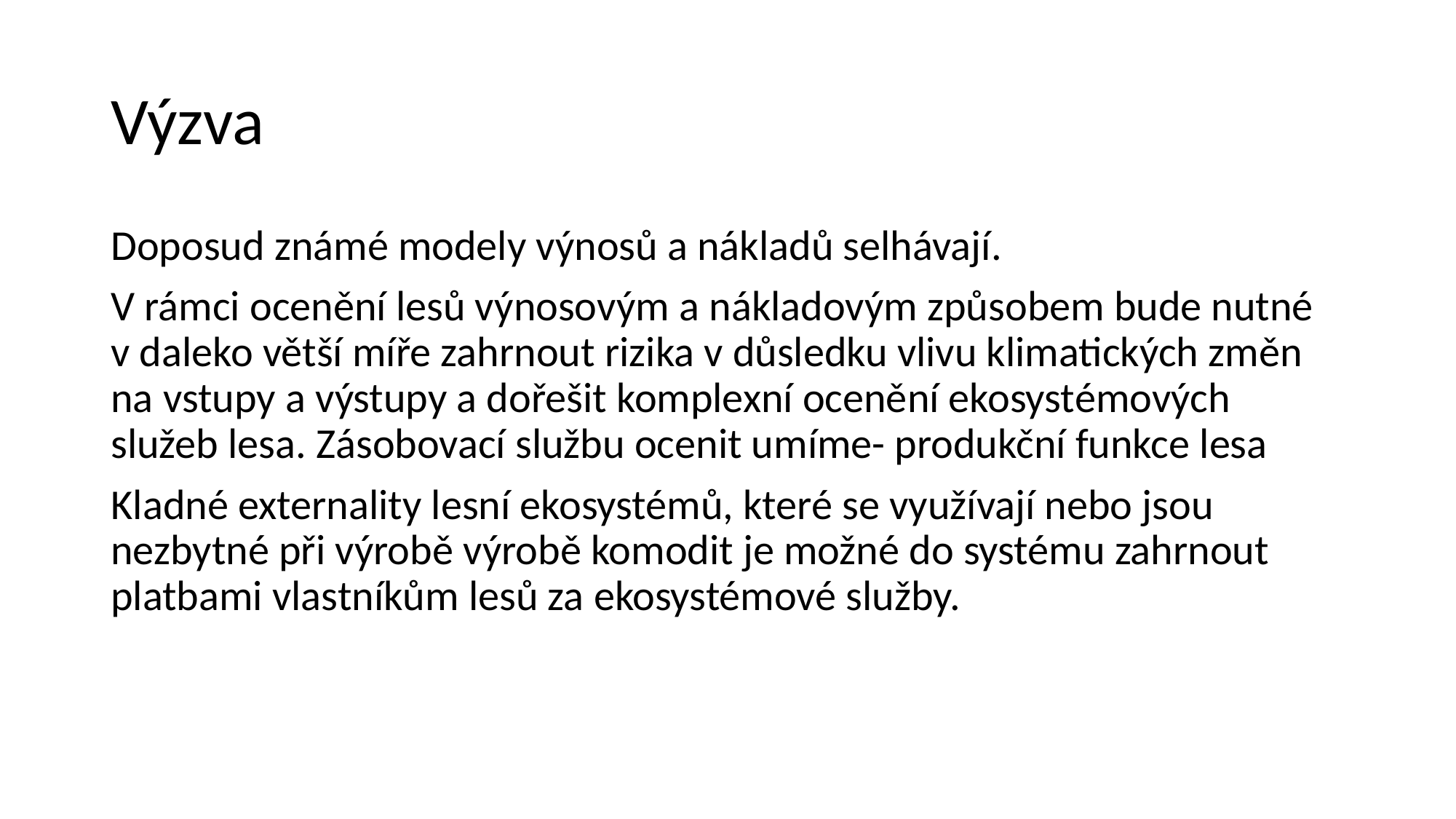

# Výzva
Doposud známé modely výnosů a nákladů selhávají.
V rámci ocenění lesů výnosovým a nákladovým způsobem bude nutné v daleko větší míře zahrnout rizika v důsledku vlivu klimatických změn na vstupy a výstupy a dořešit komplexní ocenění ekosystémových služeb lesa. Zásobovací službu ocenit umíme- produkční funkce lesa
Kladné externality lesní ekosystémů, které se využívají nebo jsou nezbytné při výrobě výrobě komodit je možné do systému zahrnout platbami vlastníkům lesů za ekosystémové služby.